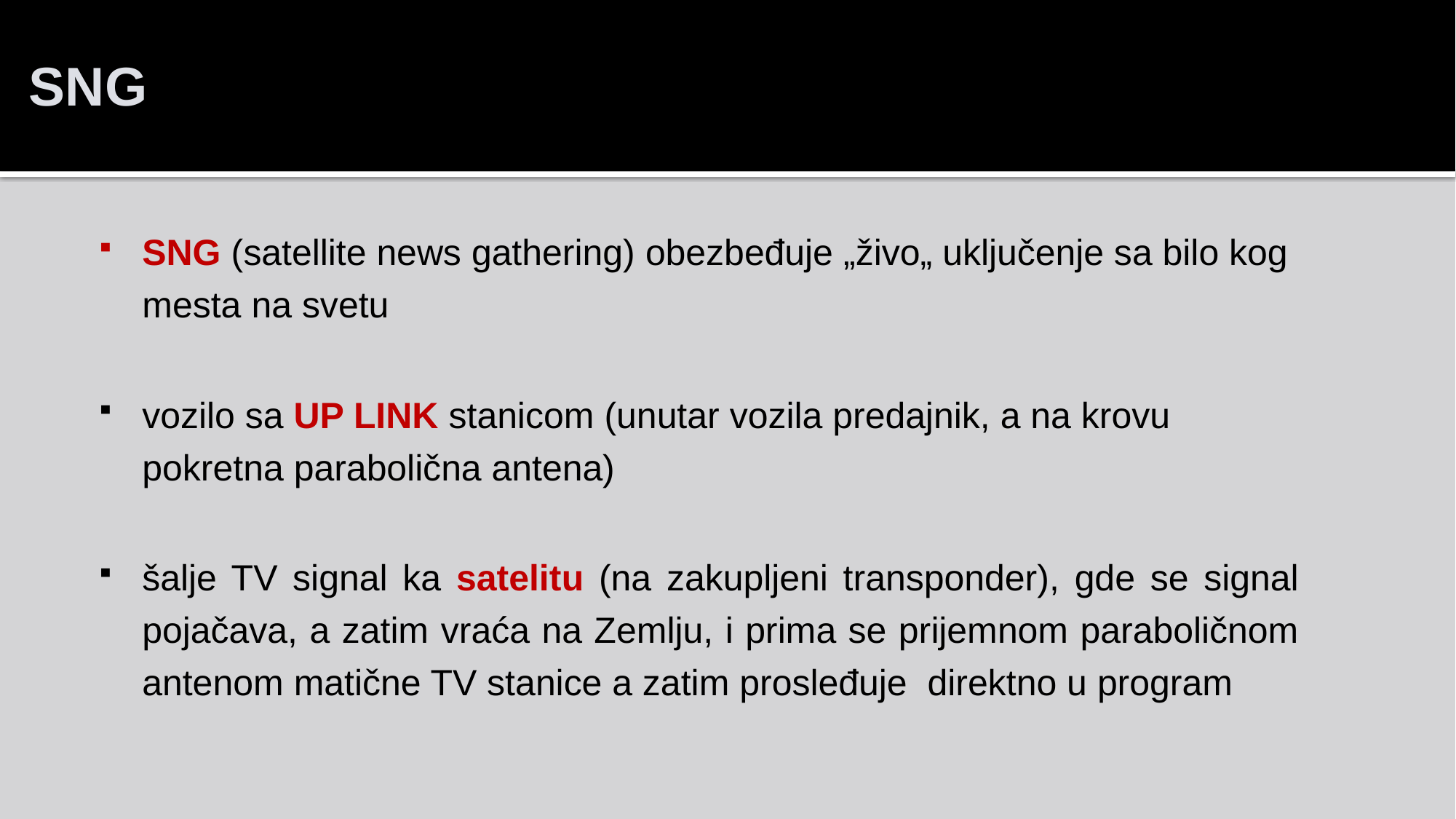

# SNG

SNG (satellite news gathering) obezbeđuje „živo„ uključenje sa bilo kog mesta na svetu

vozilo sa UP LINK stanicom (unutar vozila predajnik, a na krovu pokretna parabolična antena)

šalje TV signal ka satelitu (na zakupljeni transponder), gde se signal pojačava, a zatim vraća na Zemlju, i prima se prijemnom paraboličnom antenom matične TV stanice a zatim prosleđuje  direktno u program